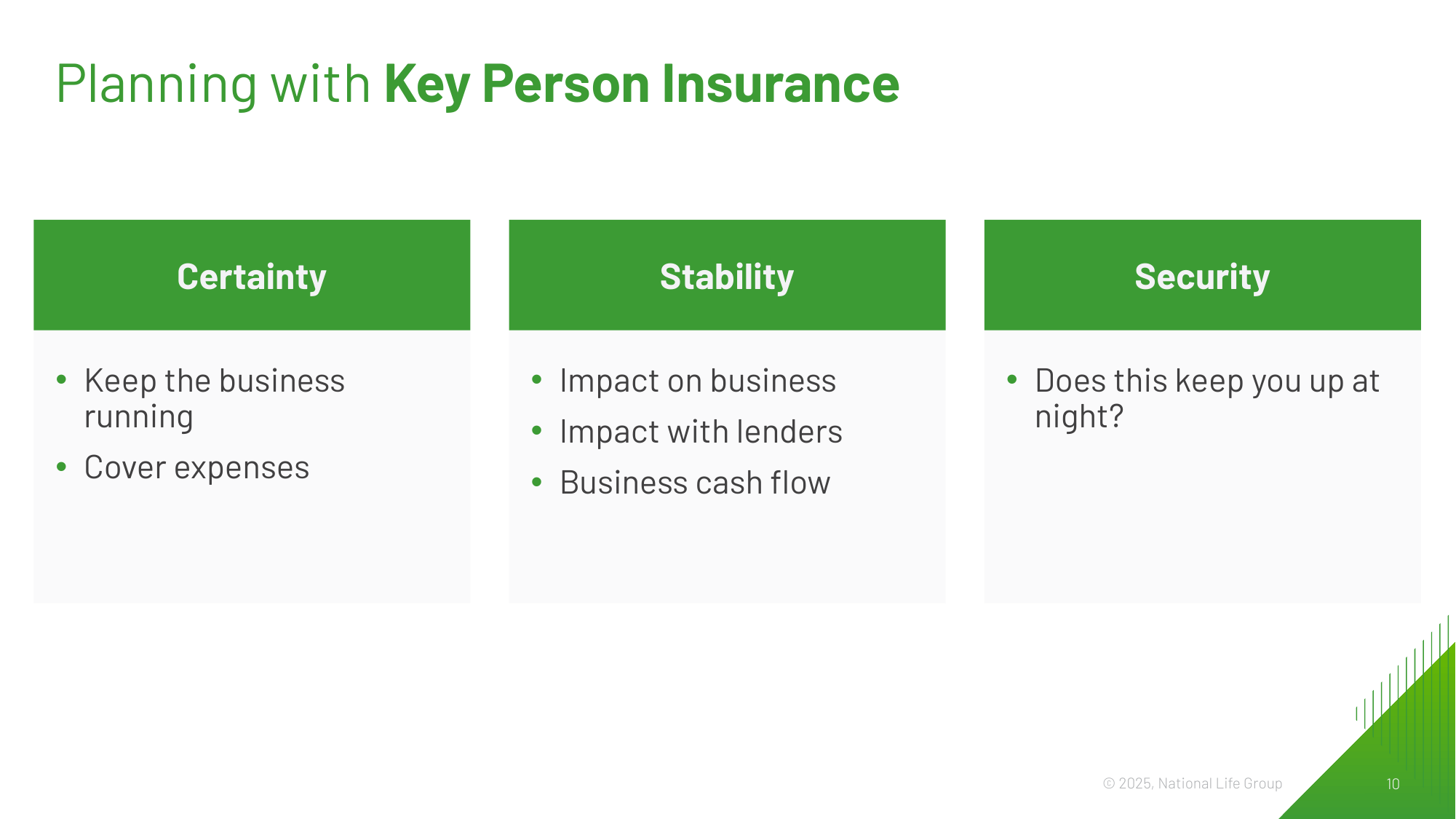

# Planning with Key Person Insurance
Certainty
Stability
Security
Keep the business running
Cover expenses
Impact on business
Impact with lenders
Business cash flow
Does this keep you up at night?
 10